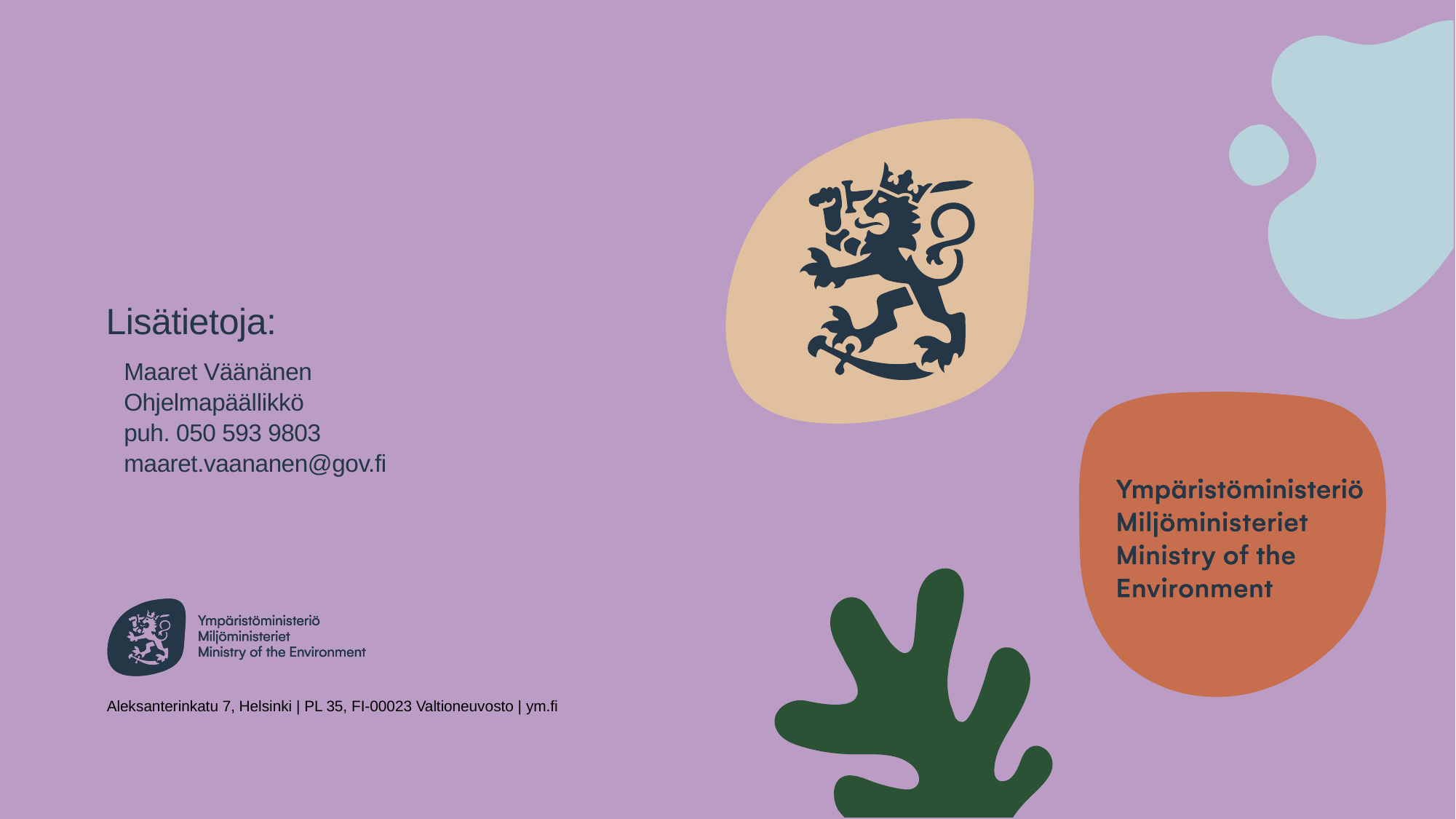

Lisätietoja:
Maaret Väänänen
Ohjelmapäällikkö
puh. 050 593 9803
maaret.vaananen@gov.fi